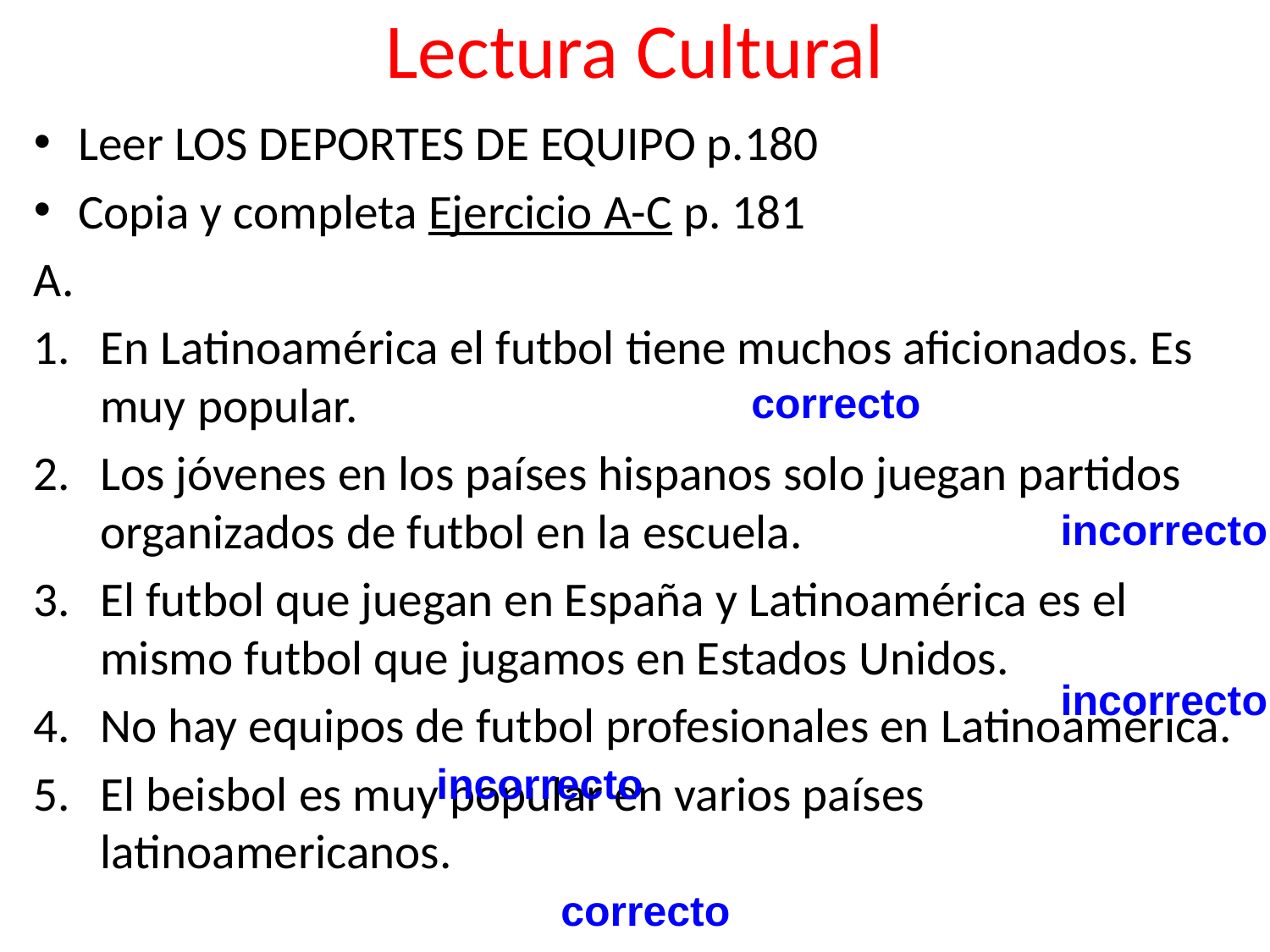

# Lectura Cultural
Leer LOS DEPORTES DE EQUIPO p.180
Copia y completa Ejercicio A-C p. 181
A.
En Latinoamérica el futbol tiene muchos aficionados. Es muy popular.
Los jóvenes en los países hispanos solo juegan partidos organizados de futbol en la escuela.
El futbol que juegan en España y Latinoamérica es el mismo futbol que jugamos en Estados Unidos.
No hay equipos de futbol profesionales en Latinoamérica.
El beisbol es muy popular en varios países latinoamericanos.
correcto
incorrecto
incorrecto
incorrecto
correcto